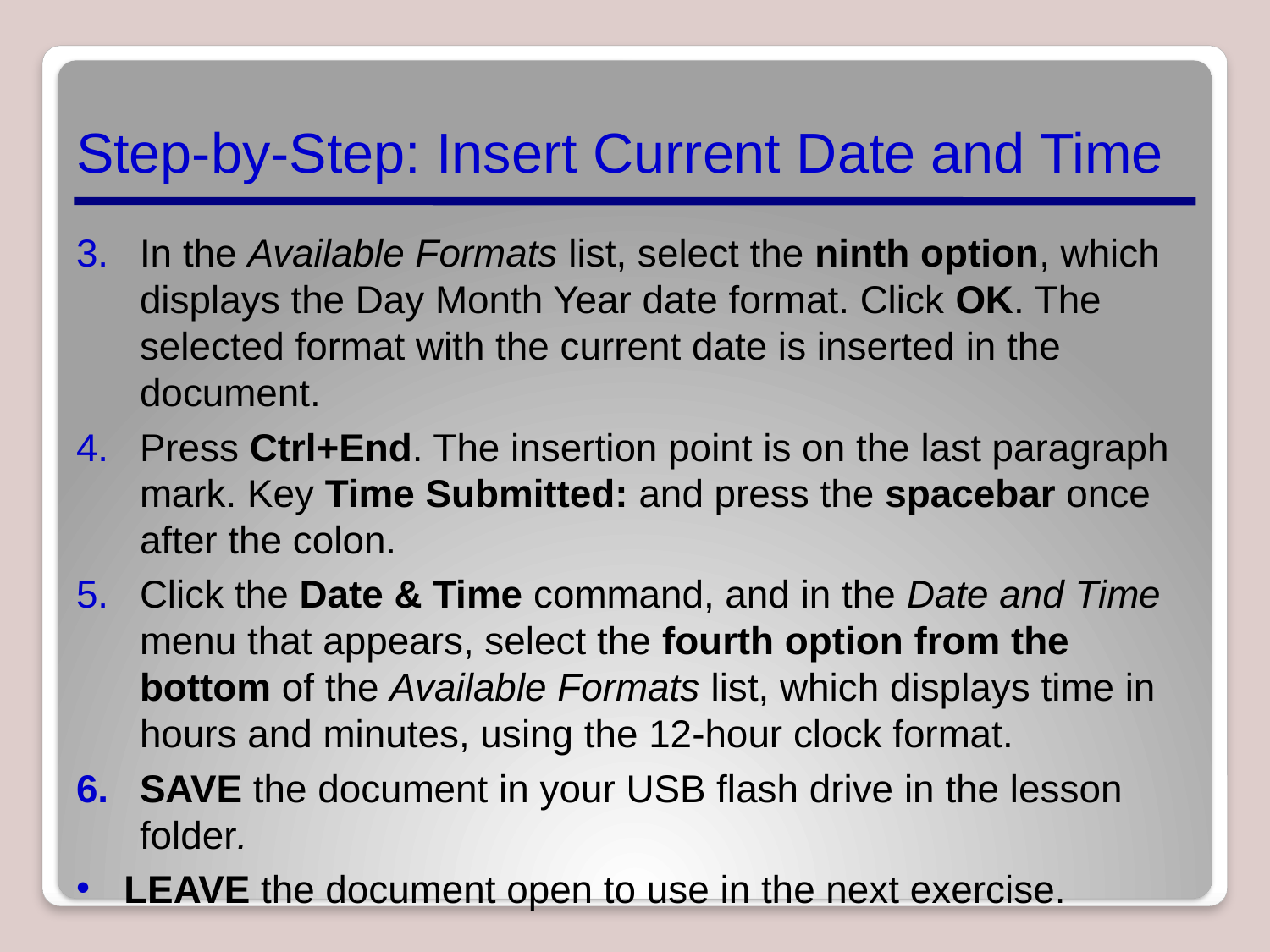

# Step-by-Step: Insert Current Date and Time
In the Available Formats list, select the ninth option, which displays the Day Month Year date format. Click OK. The selected format with the current date is inserted in the document.
Press Ctrl+End. The insertion point is on the last paragraph mark. Key Time Submitted: and press the spacebar once after the colon.
Click the Date & Time command, and in the Date and Time menu that appears, select the fourth option from the bottom of the Available Formats list, which displays time in hours and minutes, using the 12-hour clock format.
SAVE the document in your USB flash drive in the lesson folder.
LEAVE the document open to use in the next exercise.